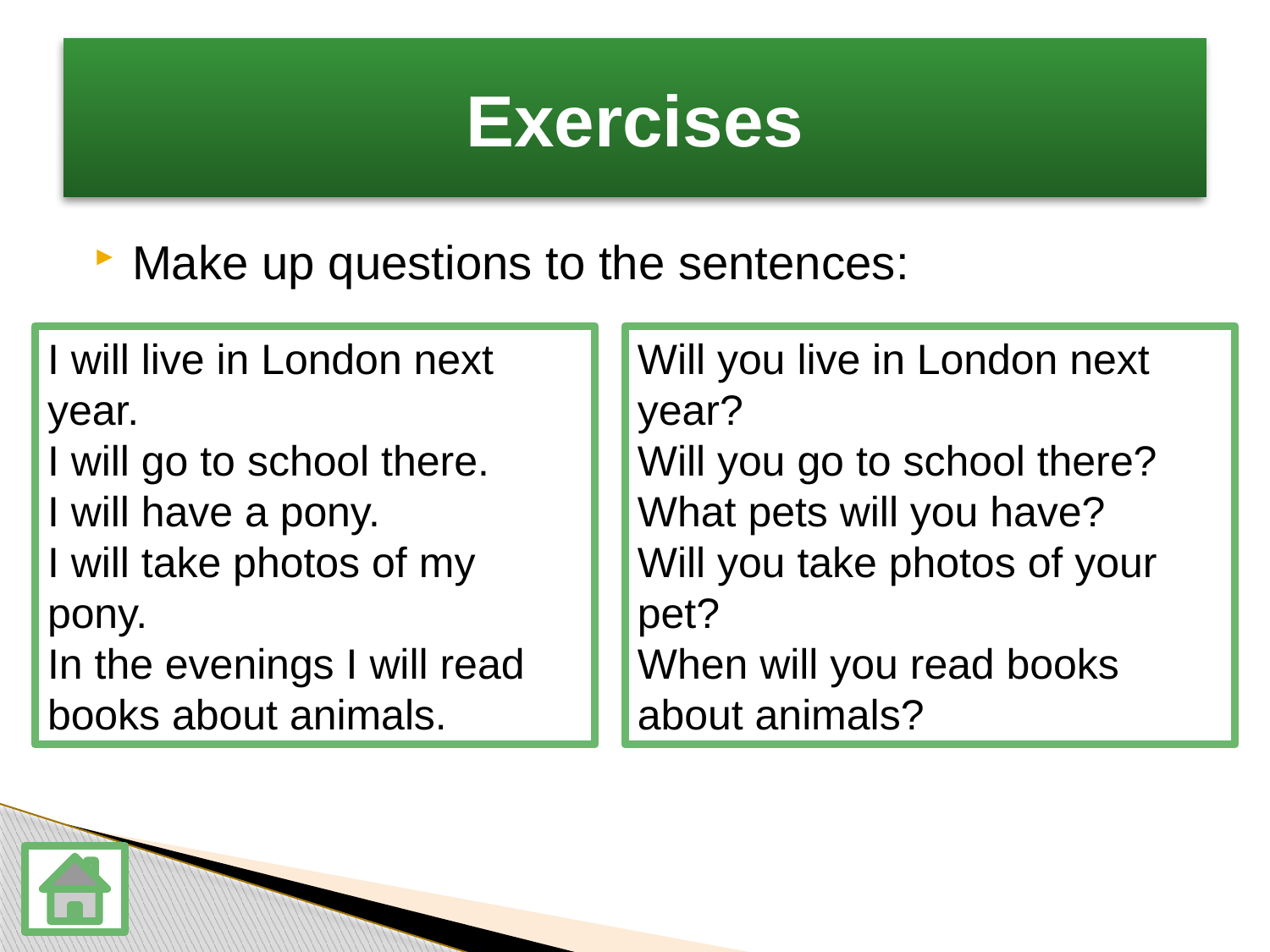

# Exercises
Make up questions to the sentences:
I will live in London next year.
I will go to school there.
I will have a pony.
I will take photos of my pony.
In the evenings I will read books about animals.
Will you live in London next year?
Will you go to school there?
What pets will you have?
Will you take photos of your pet?
When will you read books about animals?